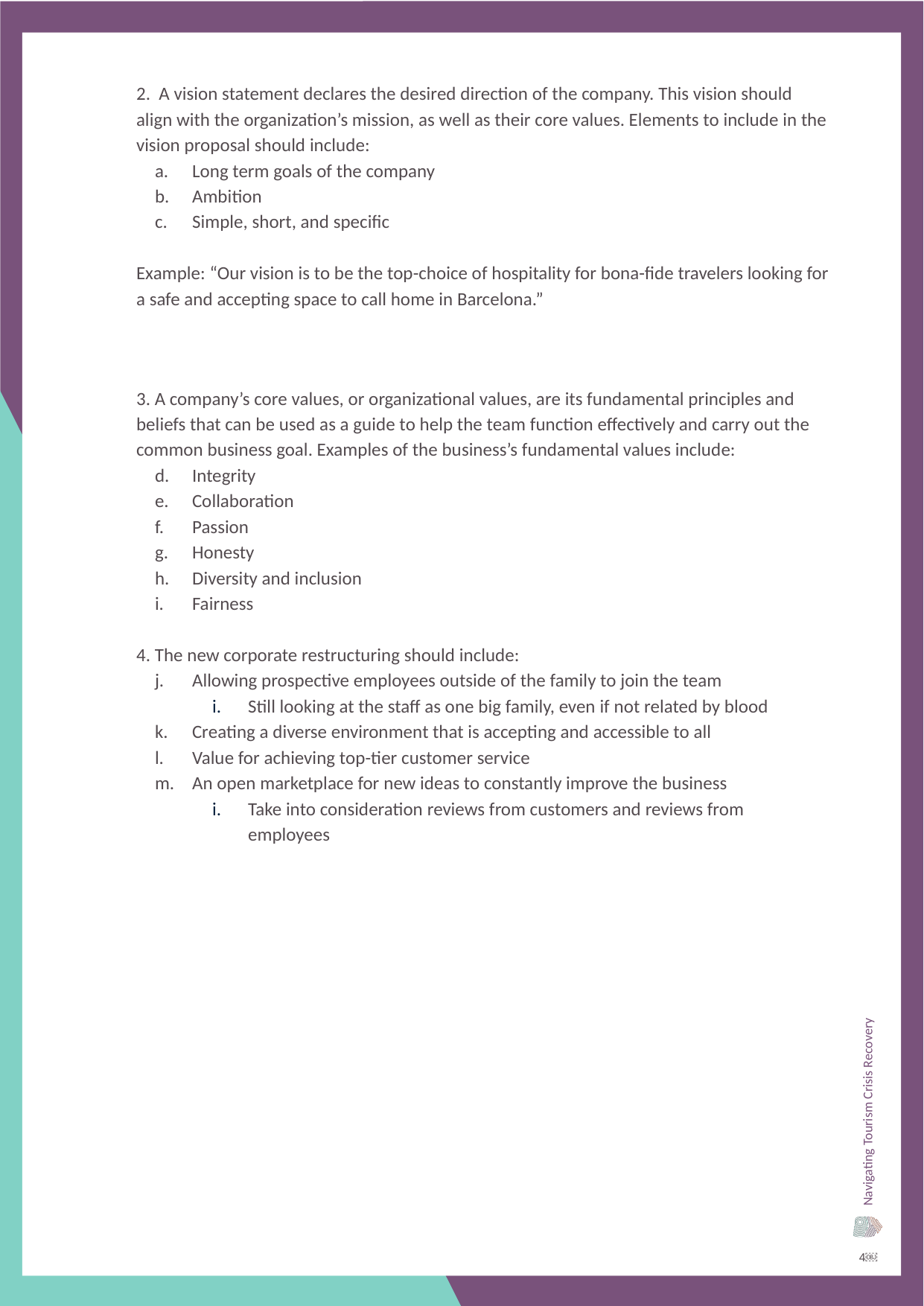

2.  A vision statement declares the desired direction of the company. This vision should align with the organization’s mission, as well as their core values. Elements to include in the vision proposal should include:
Long term goals of the company
Ambition
Simple, short, and specific

Example: “Our vision is to be the top-choice of hospitality for bona-fide travelers looking for a safe and accepting space to call home in Barcelona.”

3. A company’s core values, or organizational values, are its fundamental principles and beliefs that can be used as a guide to help the team function effectively and carry out the common business goal. Examples of the business’s fundamental values include:
Integrity
Collaboration
Passion
Honesty
Diversity and inclusion
Fairness

4. The new corporate restructuring should include:
Allowing prospective employees outside of the family to join the team
Still looking at the staff as one big family, even if not related by blood
Creating a diverse environment that is accepting and accessible to all
Value for achieving top-tier customer service
An open marketplace for new ideas to constantly improve the business
Take into consideration reviews from customers and reviews from employees